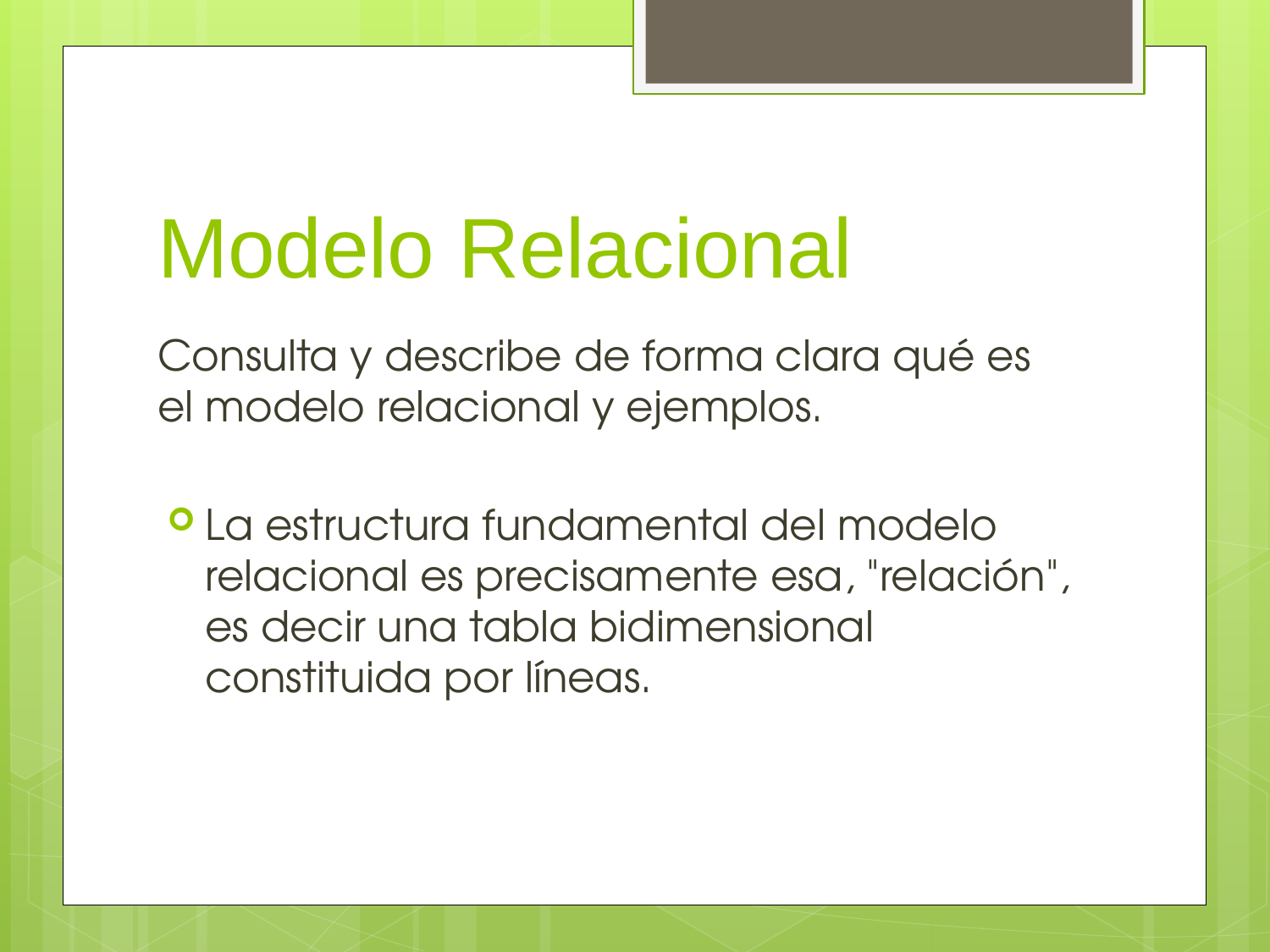

# Modelo Relacional
Consulta y describe de forma clara qué es el modelo relacional y ejemplos.

La estructura fundamental del modelo relacional es precisamente esa, "relación", es decir una tabla bidimensional constituida por líneas.